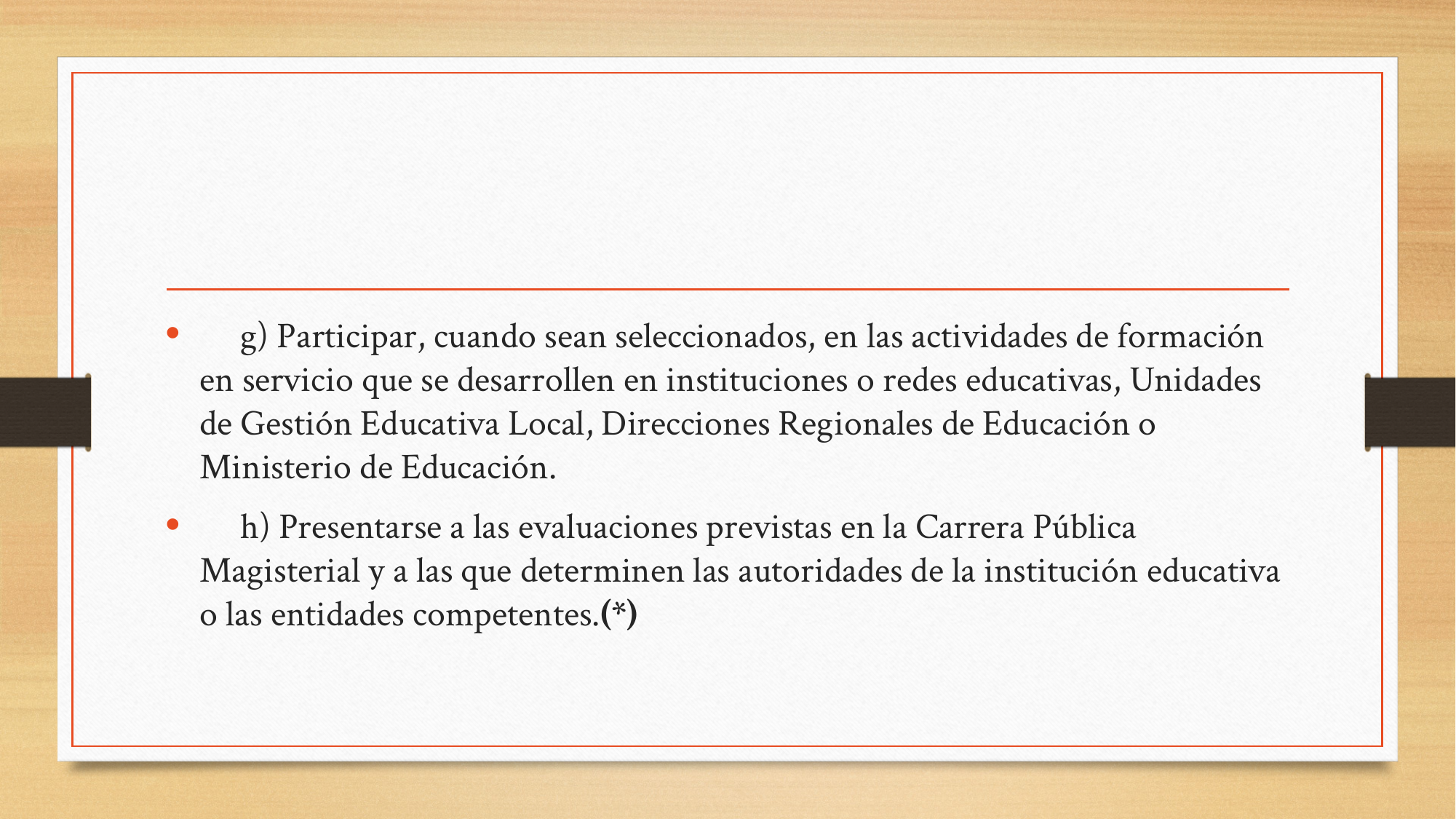

#
     g) Participar, cuando sean seleccionados, en las actividades de formación en servicio que se desarrollen en instituciones o redes educativas, Unidades de Gestión Educativa Local, Direcciones Regionales de Educación o Ministerio de Educación.
     h) Presentarse a las evaluaciones previstas en la Carrera Pública Magisterial y a las que determinen las autoridades de la institución educativa o las entidades competentes.(*)